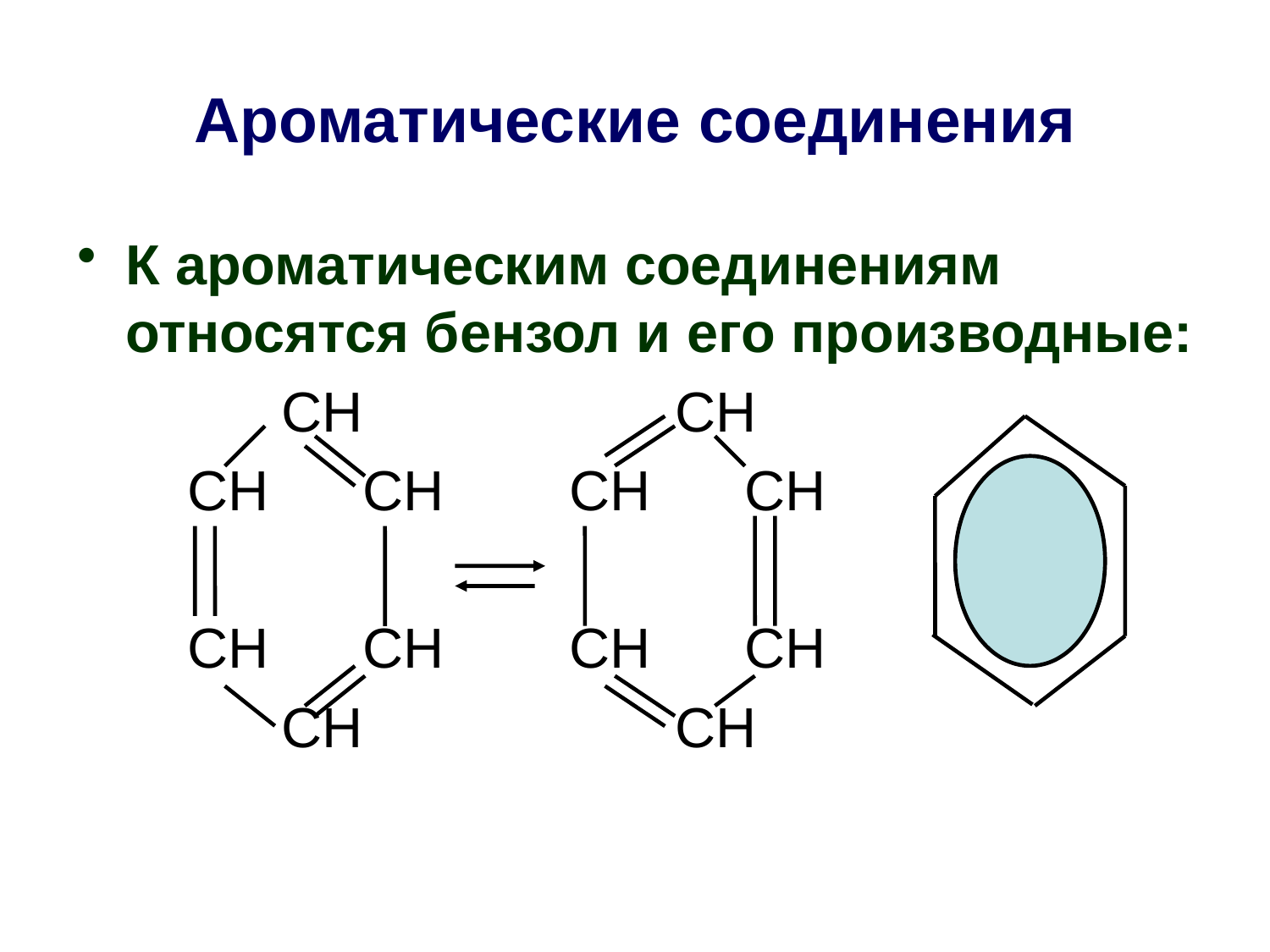

# Ароматические соединения
К ароматическим соединениям относятся бензол и его производные:
             СН                    СН
       СН      СН        СН      СН

       СН      СН        СН      СН
             СН                    СН